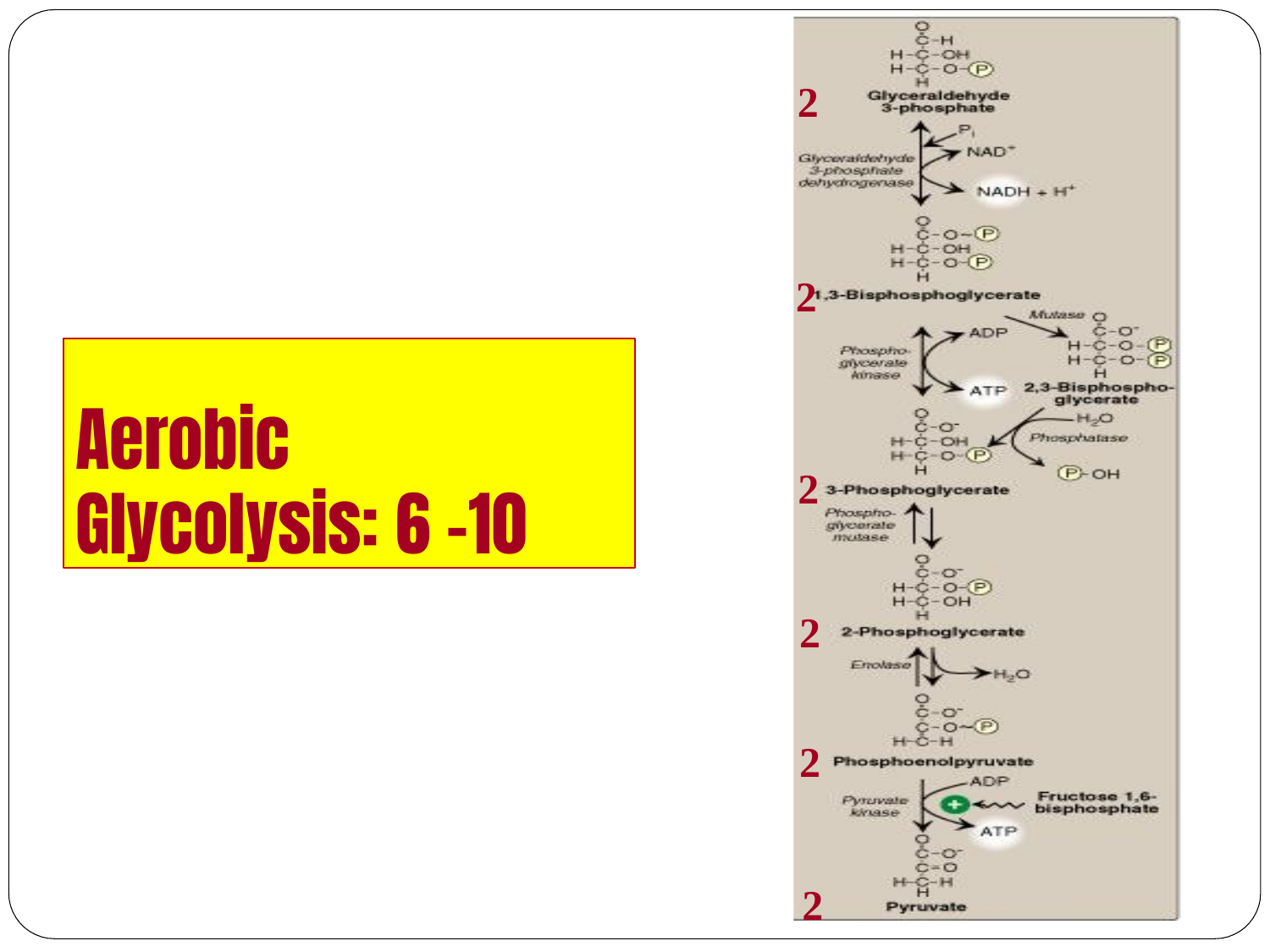

2
2
Aerobic  Glycolysis: 6 -10
2
2

2

2